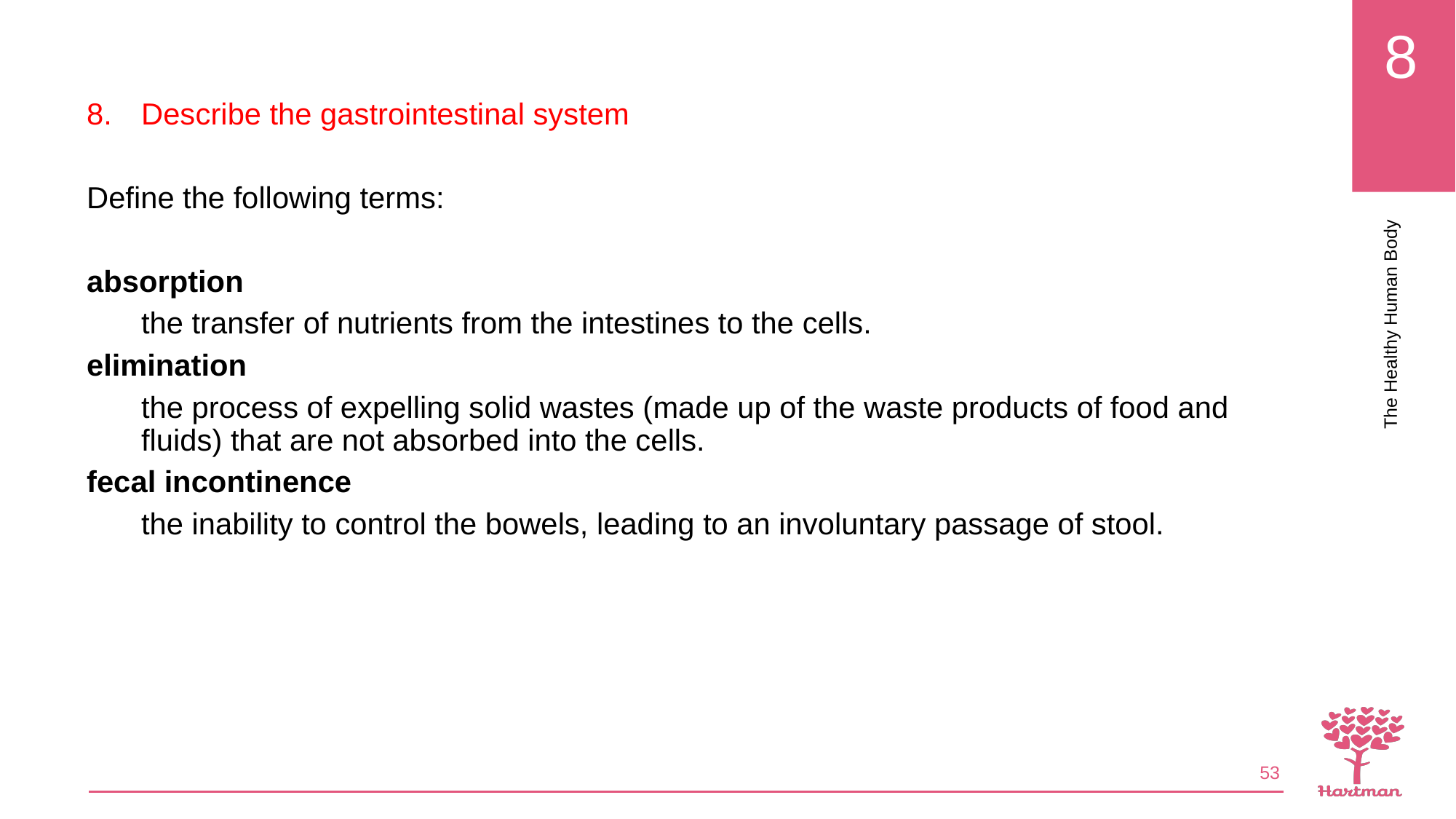

Describe the gastrointestinal system

Define the following terms:

absorption
the transfer of nutrients from the intestines to the cells.
elimination
the process of expelling solid wastes (made up of the waste products of food and fluids) that are not absorbed into the cells.
fecal incontinence
the inability to control the bowels, leading to an involuntary passage of stool.

53